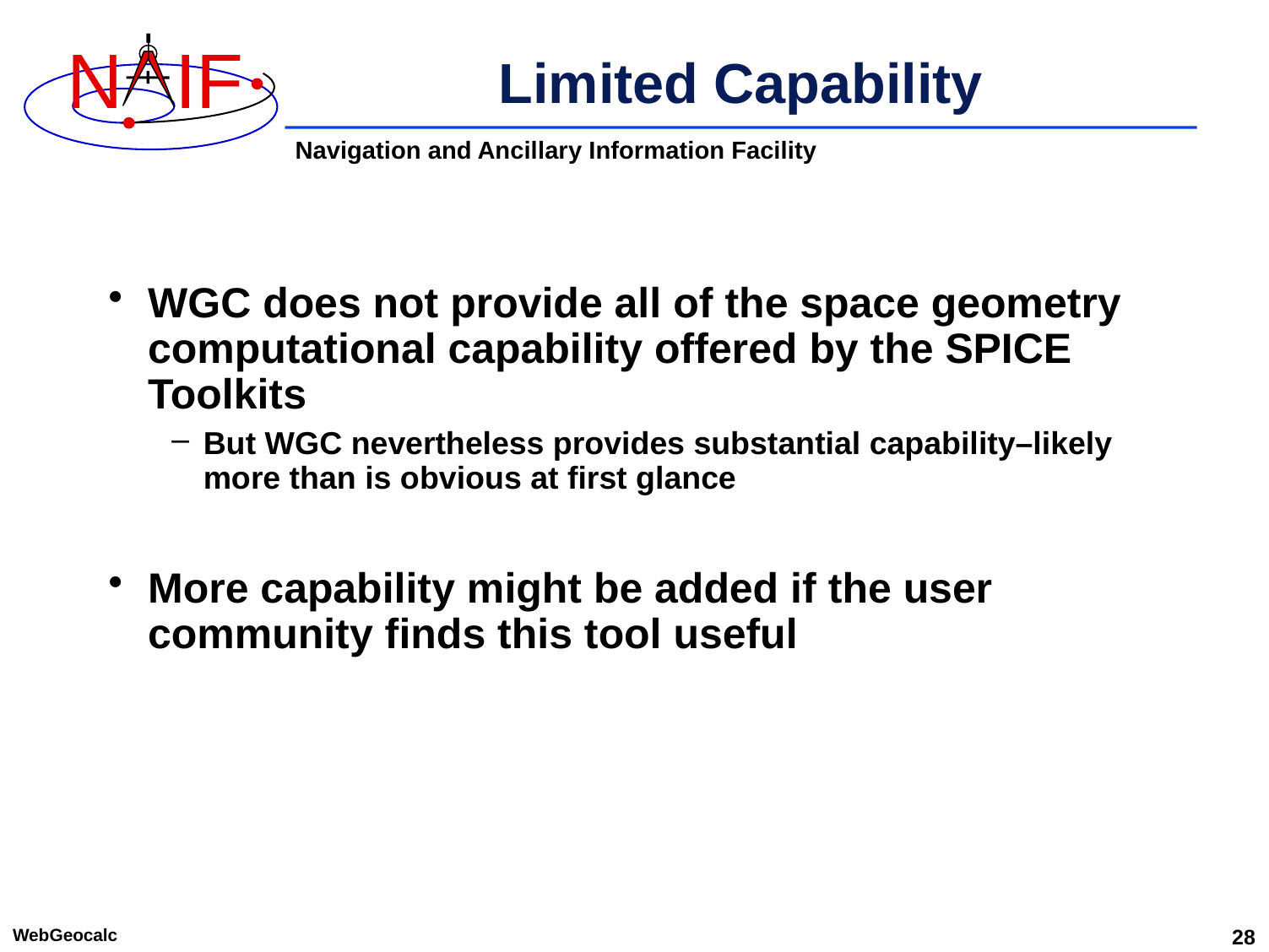

# Limited Capability
WGC does not provide all of the space geometry computational capability offered by the SPICE Toolkits
But WGC nevertheless provides substantial capability–likely more than is obvious at first glance

More capability might be added if the user community finds this tool useful
WebGeocalc
28